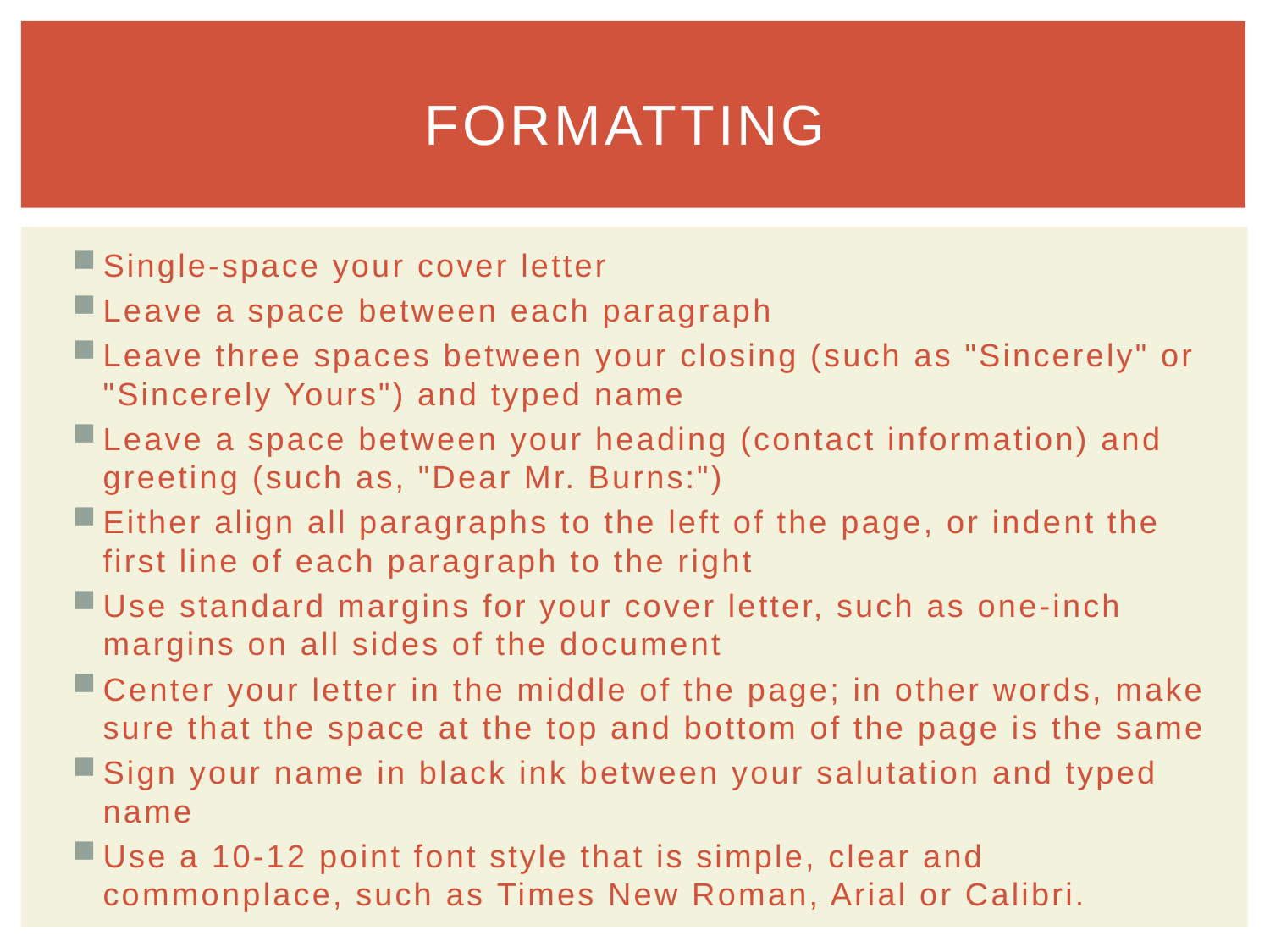

# Formatting
Single-space your cover letter
Leave a space between each paragraph
Leave three spaces between your closing (such as "Sincerely" or "Sincerely Yours") and typed name
Leave a space between your heading (contact information) and greeting (such as, "Dear Mr. Burns:")
Either align all paragraphs to the left of the page, or indent the first line of each paragraph to the right
Use standard margins for your cover letter, such as one-inch margins on all sides of the document
Center your letter in the middle of the page; in other words, make sure that the space at the top and bottom of the page is the same
Sign your name in black ink between your salutation and typed name
Use a 10-12 point font style that is simple, clear and commonplace, such as Times New Roman, Arial or Calibri.